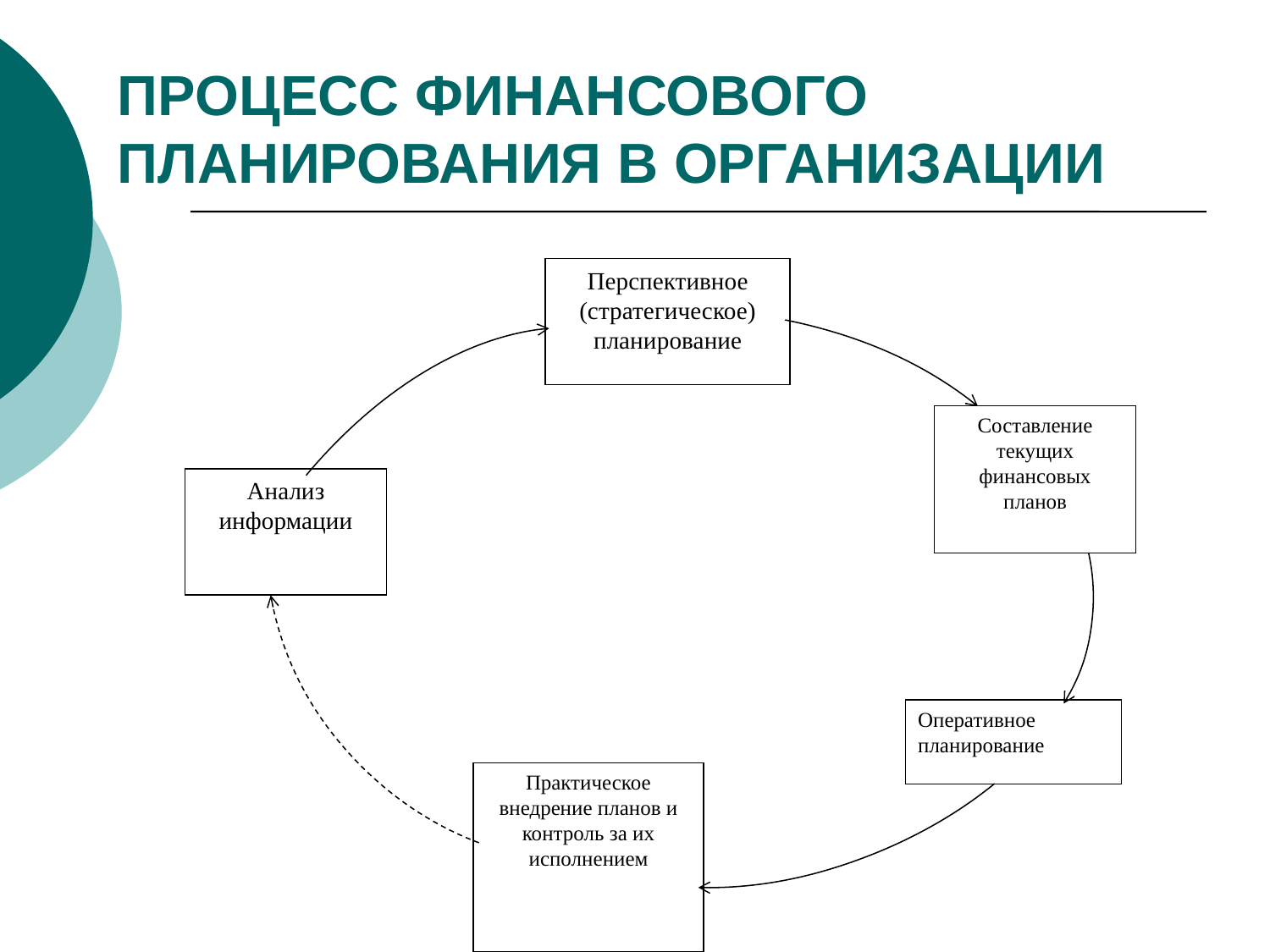

# ПРОЦЕСС ФИНАНСОВОГО ПЛАНИРОВАНИЯ В ОРГАНИЗАЦИИ
Перспективное (стратегическое) планирование

Составление текущих финансовых планов
Анализ информации

Оперативное планирование
Практическое внедрение планов и контроль за их исполнением